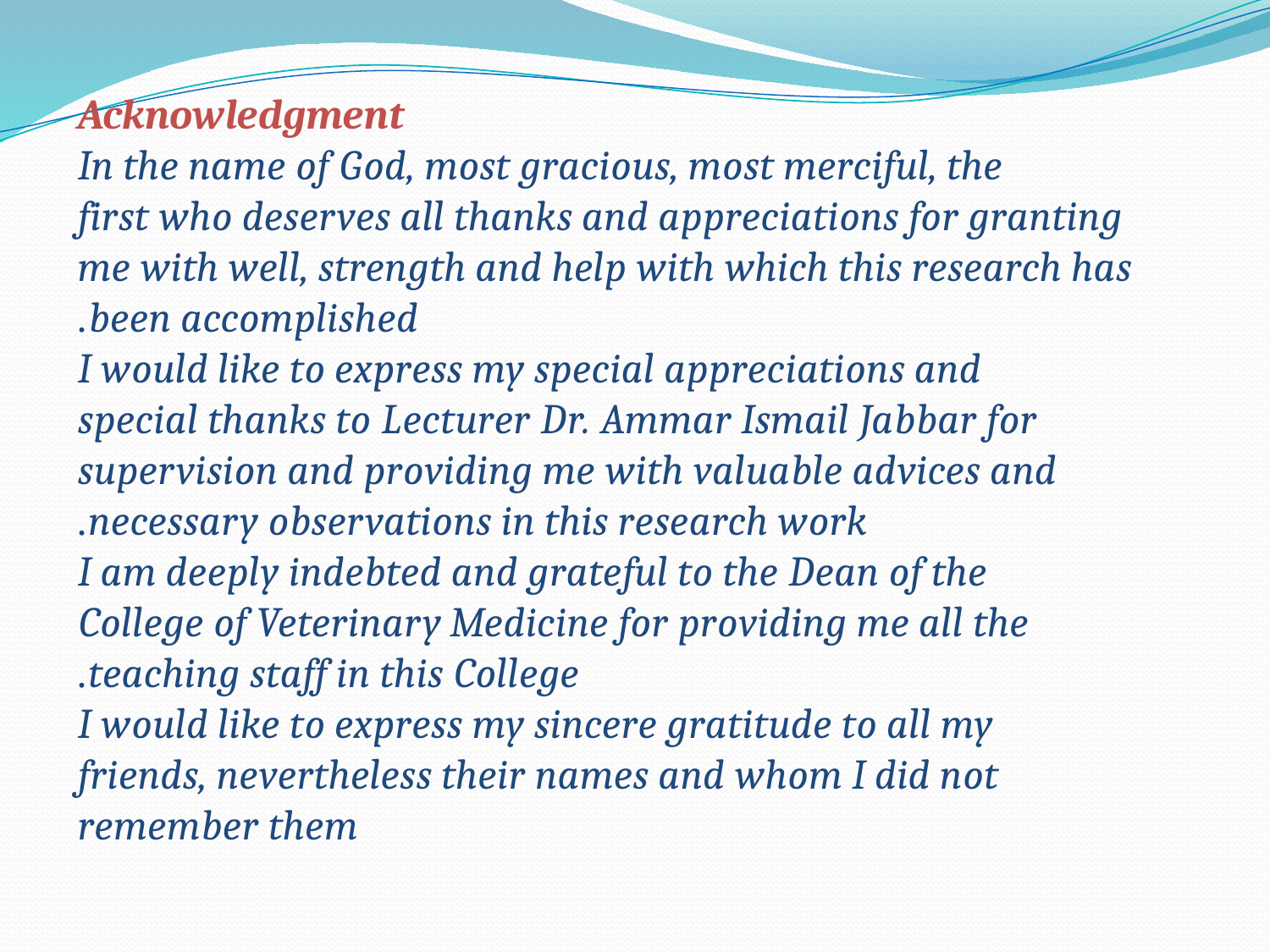

Acknowledgment
        In the name of God, most gracious, most merciful, the first who deserves all thanks and appreciations for granting me with well, strength and help with which this research has been accomplished.
    I would like to express my special appreciations and special thanks to Lecturer Dr. Ammar Ismail Jabbar for supervision and providing me with valuable advices and necessary observations in this research work.
    I am deeply indebted and grateful to the Dean of the College of Veterinary Medicine for providing me all the teaching staff in this College.
   I would like to express my sincere gratitude to all my friends, nevertheless their names and whom I did not remember them